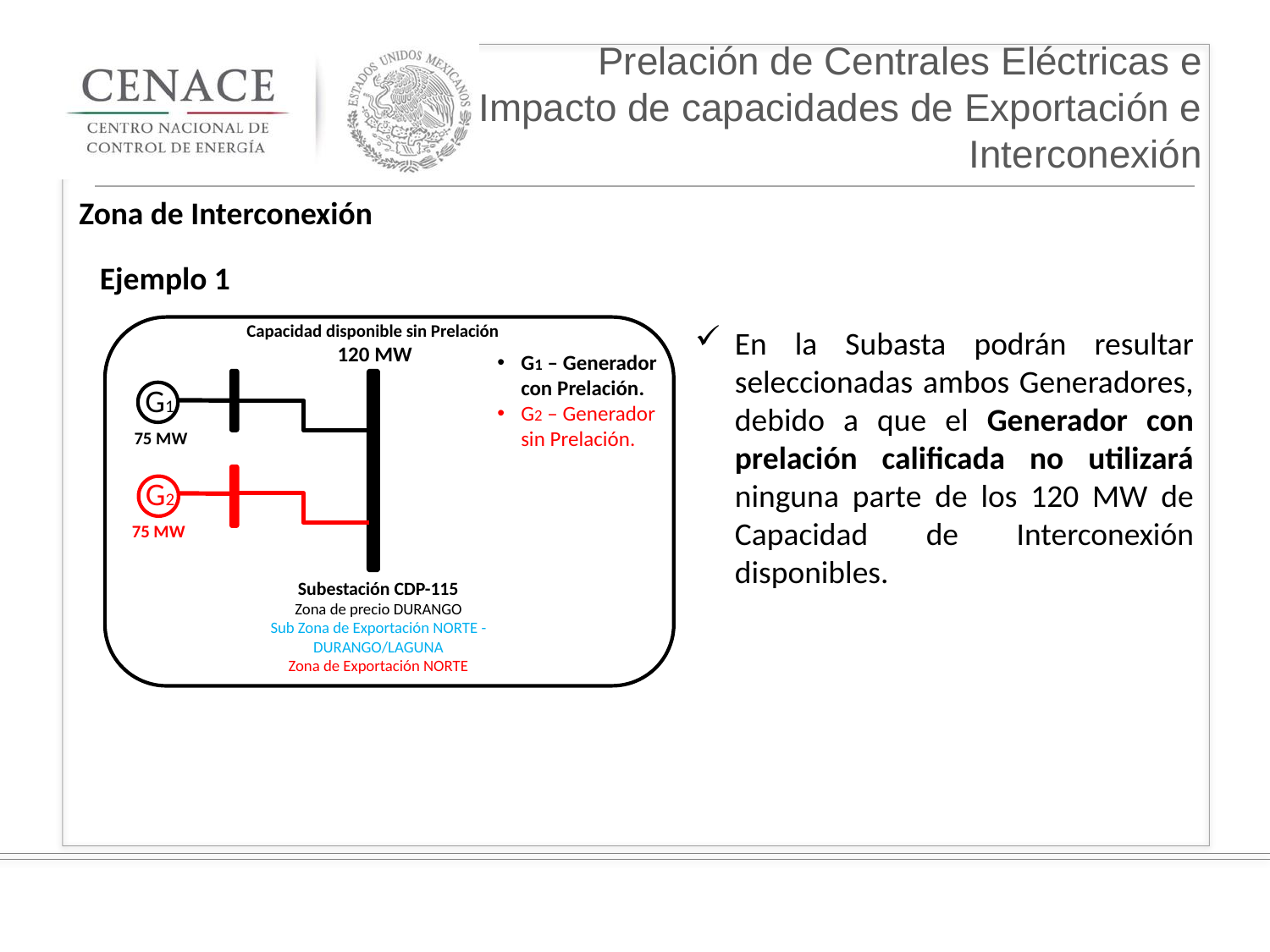

# Prelación de Centrales Eléctricas e Impacto de capacidades de Exportación e Interconexión
Zona de Interconexión
Ejemplo 1
Capacidad disponible sin Prelación
120 MW

En la Subasta podrán resultar seleccionadas ambos Generadores, debido a que el Generador con prelación calificada no utilizará ninguna parte de los 120 MW de Capacidad de Interconexión disponibles.
G1 – Generador con Prelación.
G2 – Generador sin Prelación.

G1

75 MW
G2

75 MW
Subestación CDP-115
Zona de precio DURANGO
Sub Zona de Exportación NORTE - DURANGO/LAGUNA
Zona de Exportación NORTE